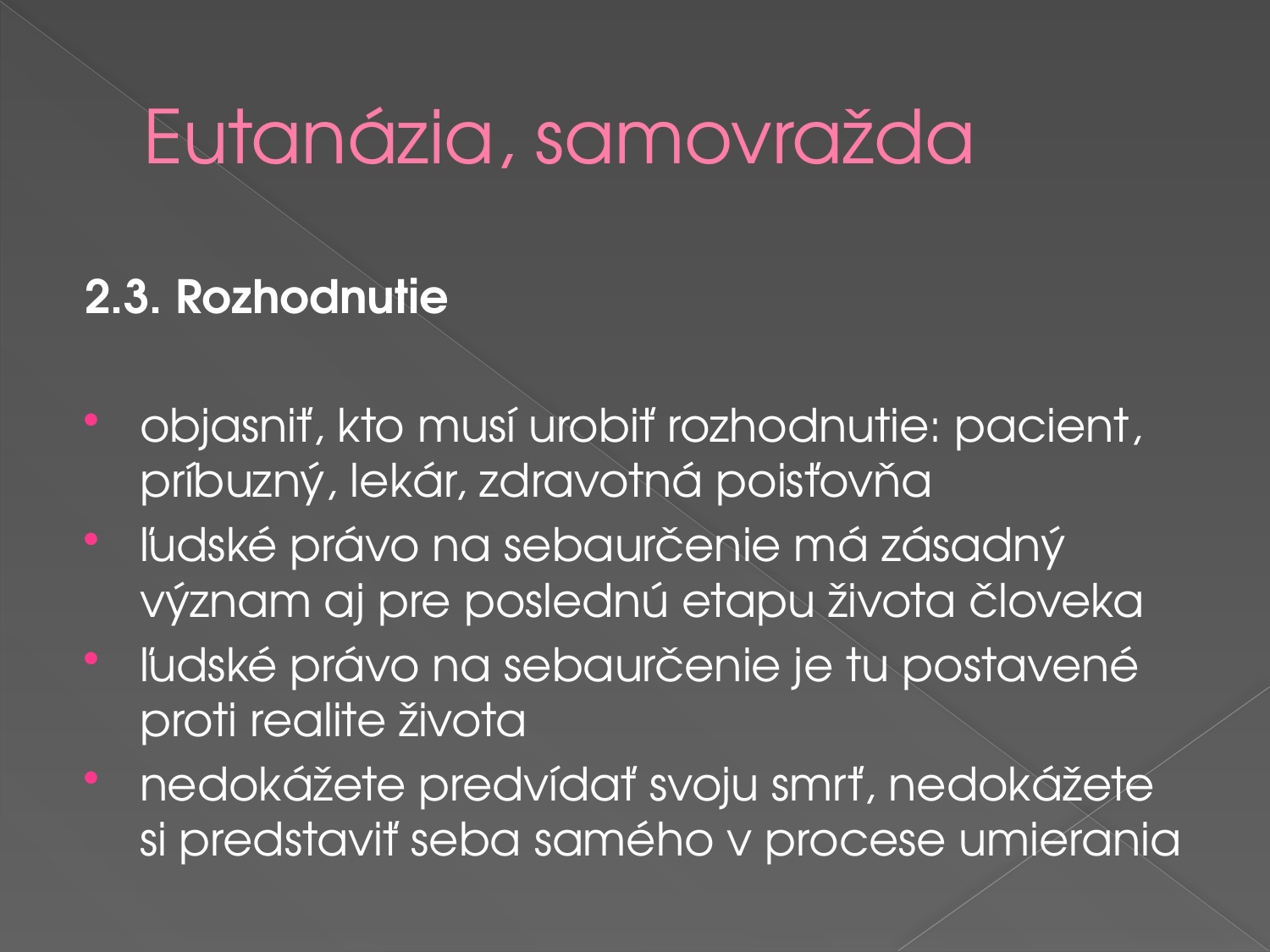

# Eutanázia, samovražda
2.3. Rozhodnutie

objasniť, kto musí urobiť rozhodnutie: pacient, príbuzný, lekár, zdravotná poisťovňa
ľudské právo na sebaurčenie má zásadný význam aj pre poslednú etapu života človeka
ľudské právo na sebaurčenie je tu postavené proti realite života
nedokážete predvídať svoju smrť, nedokážete si predstaviť seba samého v procese umierania